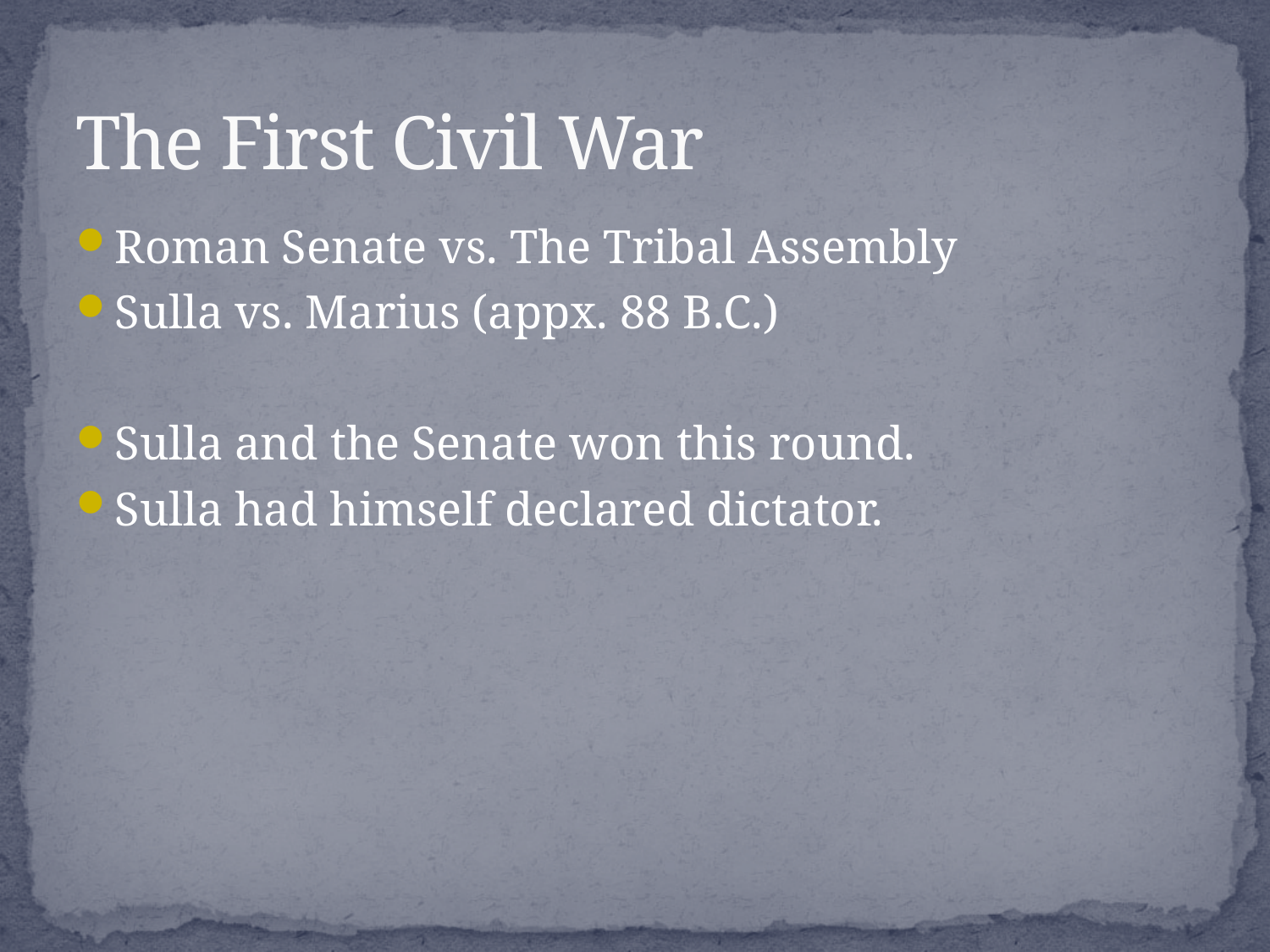

# The First Civil War
Roman Senate vs. The Tribal Assembly
Sulla vs. Marius (appx. 88 B.C.)

Sulla and the Senate won this round.
Sulla had himself declared dictator.